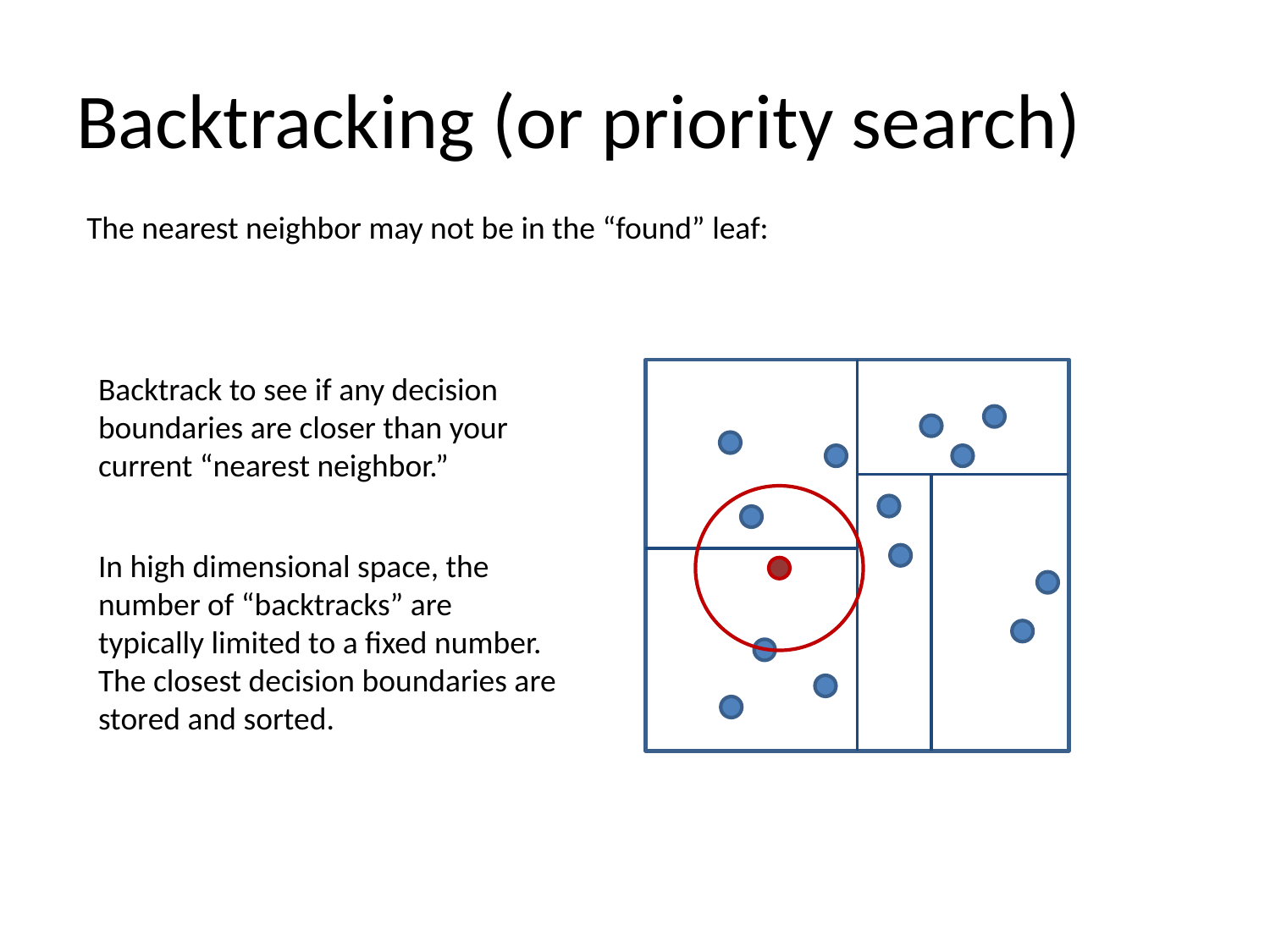

# Backtracking (or priority search)
The nearest neighbor may not be in the “found” leaf:

Backtrack to see if any decision boundaries are closer than your current “nearest neighbor.”

In high dimensional space, the number of “backtracks” are typically limited to a fixed number.  The closest decision boundaries are stored and sorted.